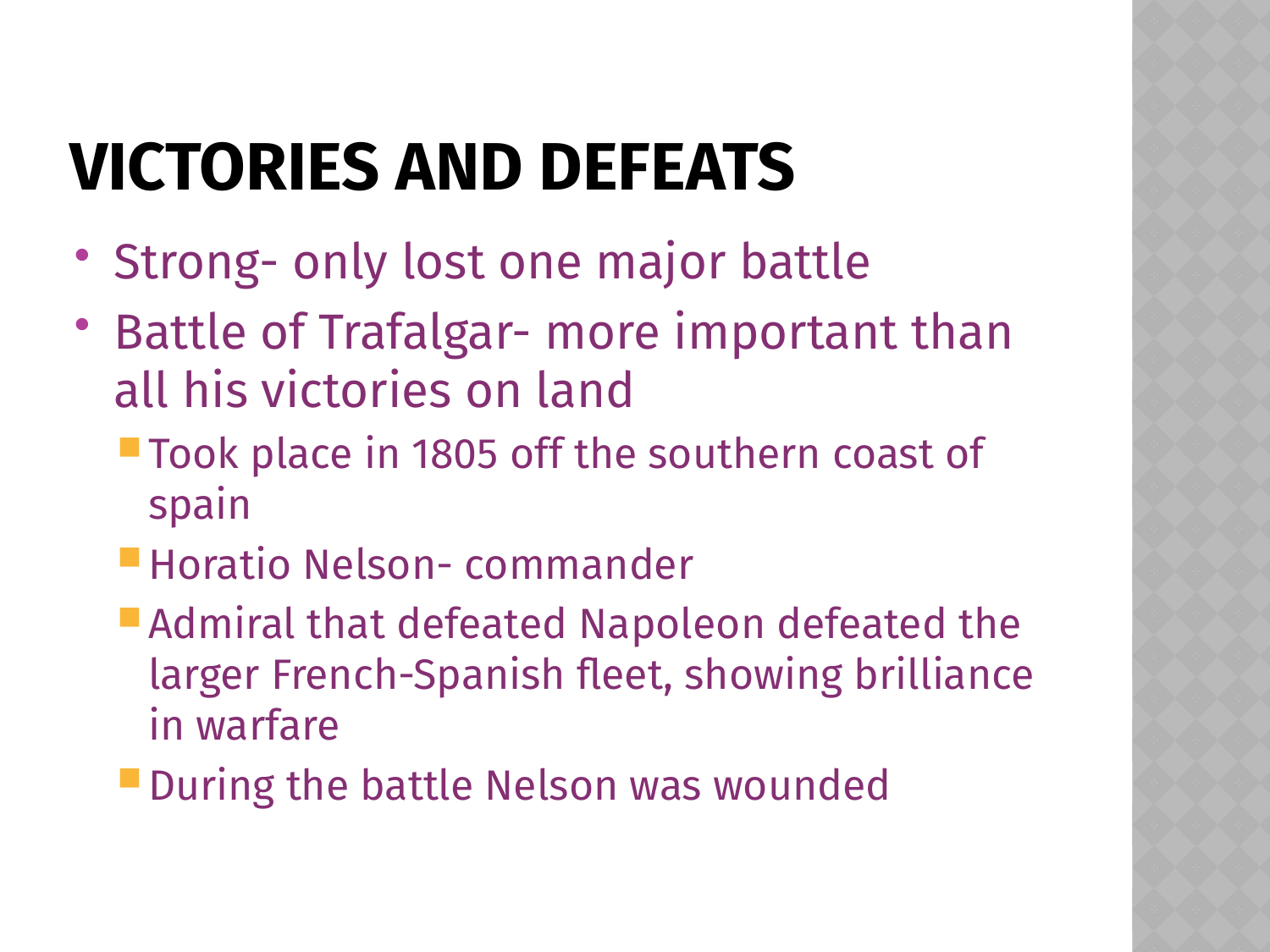

# Victories and Defeats
Strong- only lost one major battle
Battle of Trafalgar- more important than all his victories on land
Took place in 1805 off the southern coast of spain
Horatio Nelson- commander
Admiral that defeated Napoleon defeated the larger French-Spanish fleet, showing brilliance in warfare
During the battle Nelson was wounded